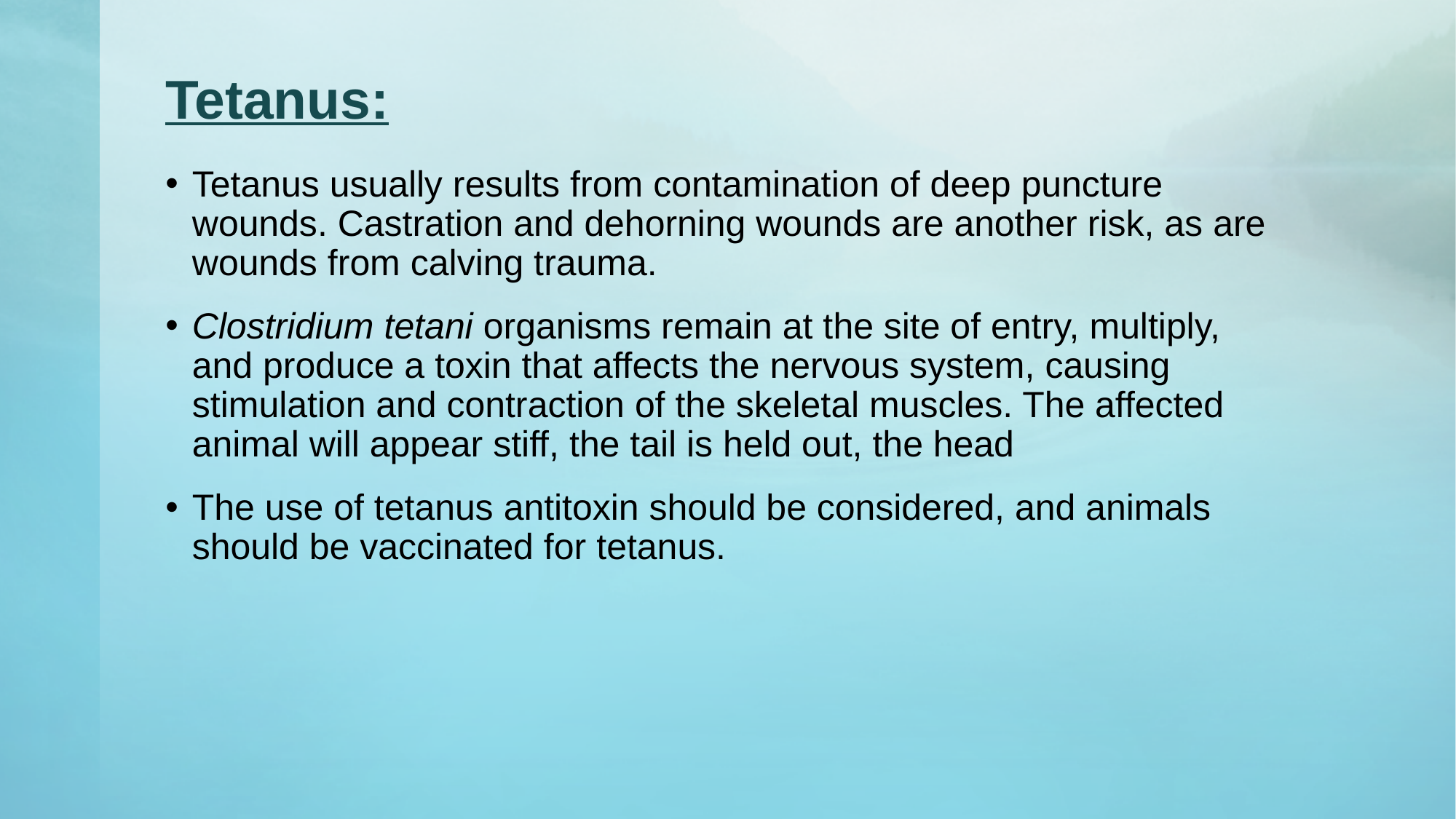

# Tetanus:
Tetanus usually results from contamination of deep puncture wounds. Castration and dehorning wounds are another risk, as are wounds from calving trauma.
Clostridium tetani organisms remain at the site of entry, multiply, and produce a toxin that affects the nervous system, causing stimulation and contraction of the skeletal muscles. The affected animal will appear stiff, the tail is held out, the head
The use of tetanus antitoxin should be considered, and animals should be vaccinated for tetanus.